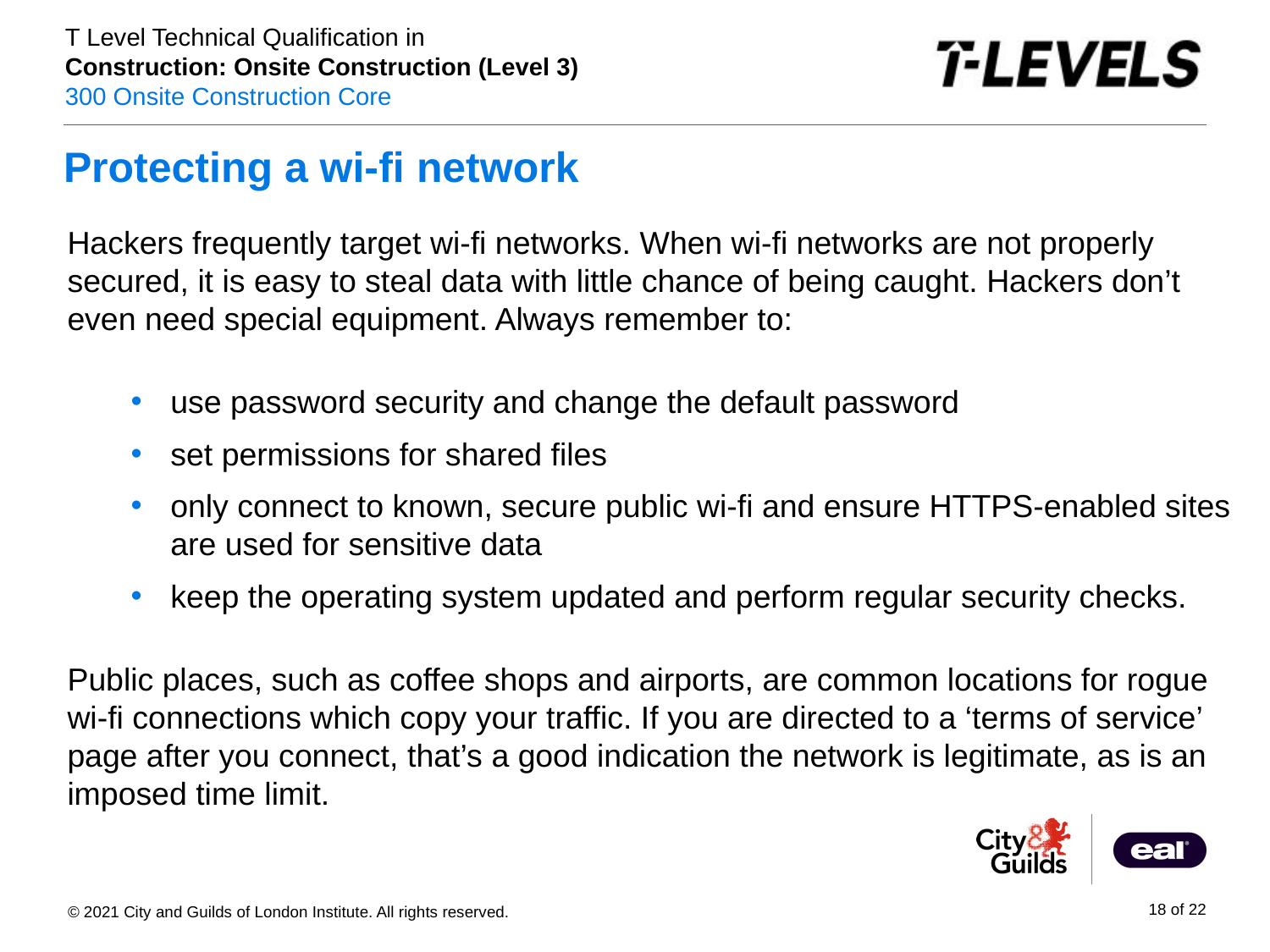

# Protecting a wi-fi network
Hackers frequently target wi-fi networks. When wi-fi networks are not properly secured, it is easy to steal data with little chance of being caught. Hackers don’t even need special equipment. Always remember to:

use password security and change the default password
set permissions for shared files
only connect to known, secure public wi-fi and ensure HTTPS-enabled sites are used for sensitive data
keep the operating system updated and perform regular security checks.

Public places, such as coffee shops and airports, are common locations for rogue wi-fi connections which copy your traffic. If you are directed to a ‘terms of service’ page after you connect, that’s a good indication the network is legitimate, as is an imposed time limit.